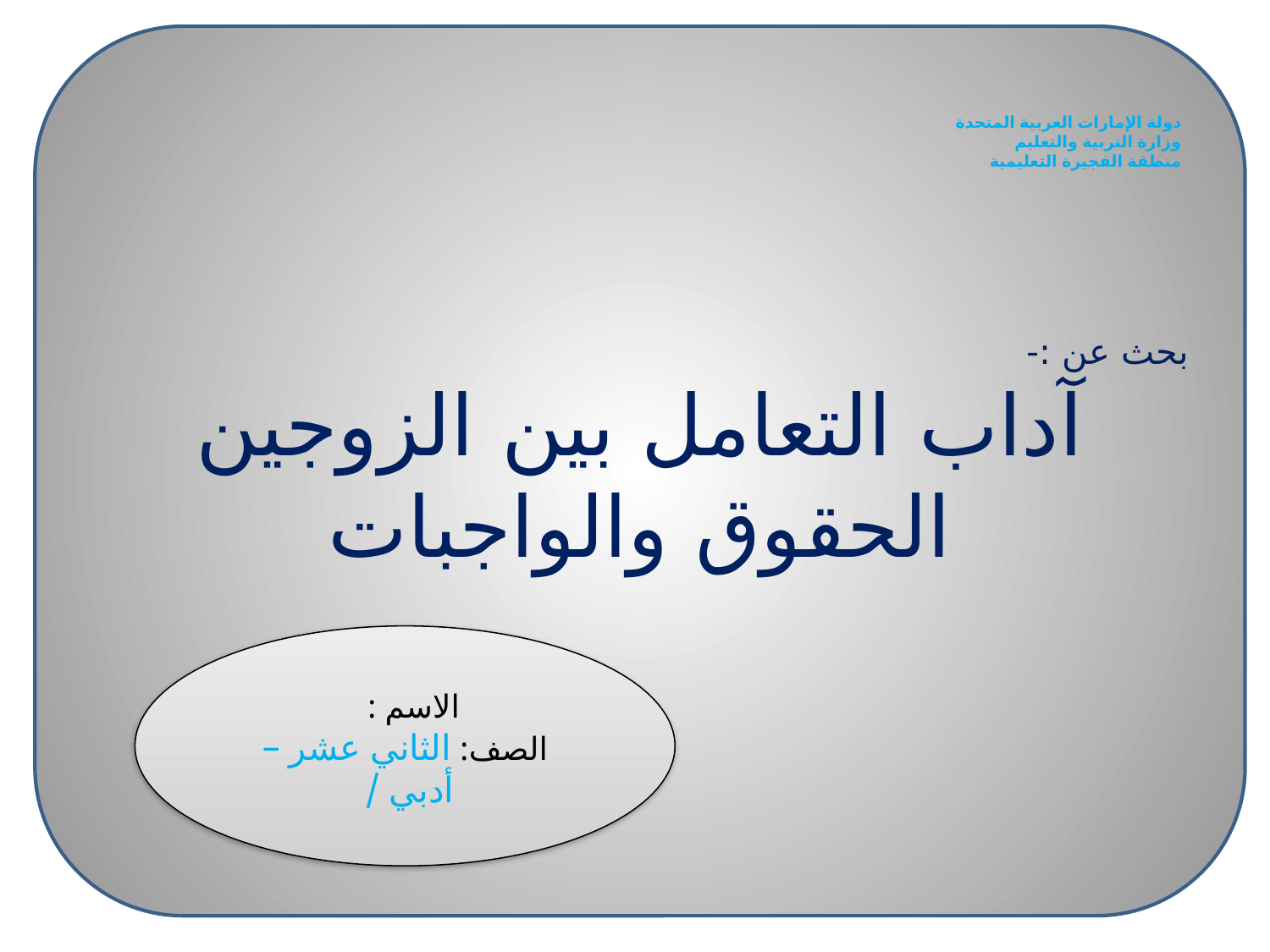

بحث عن :-
آداب التعامل بين الزوجين
الحقوق والواجبات

# دولة الإمارات العربية المتحدة وزارة التربية والتعليم منطقة الفجيرة التعليمية
الاسم :
الصف: الثاني عشر – أدبي /